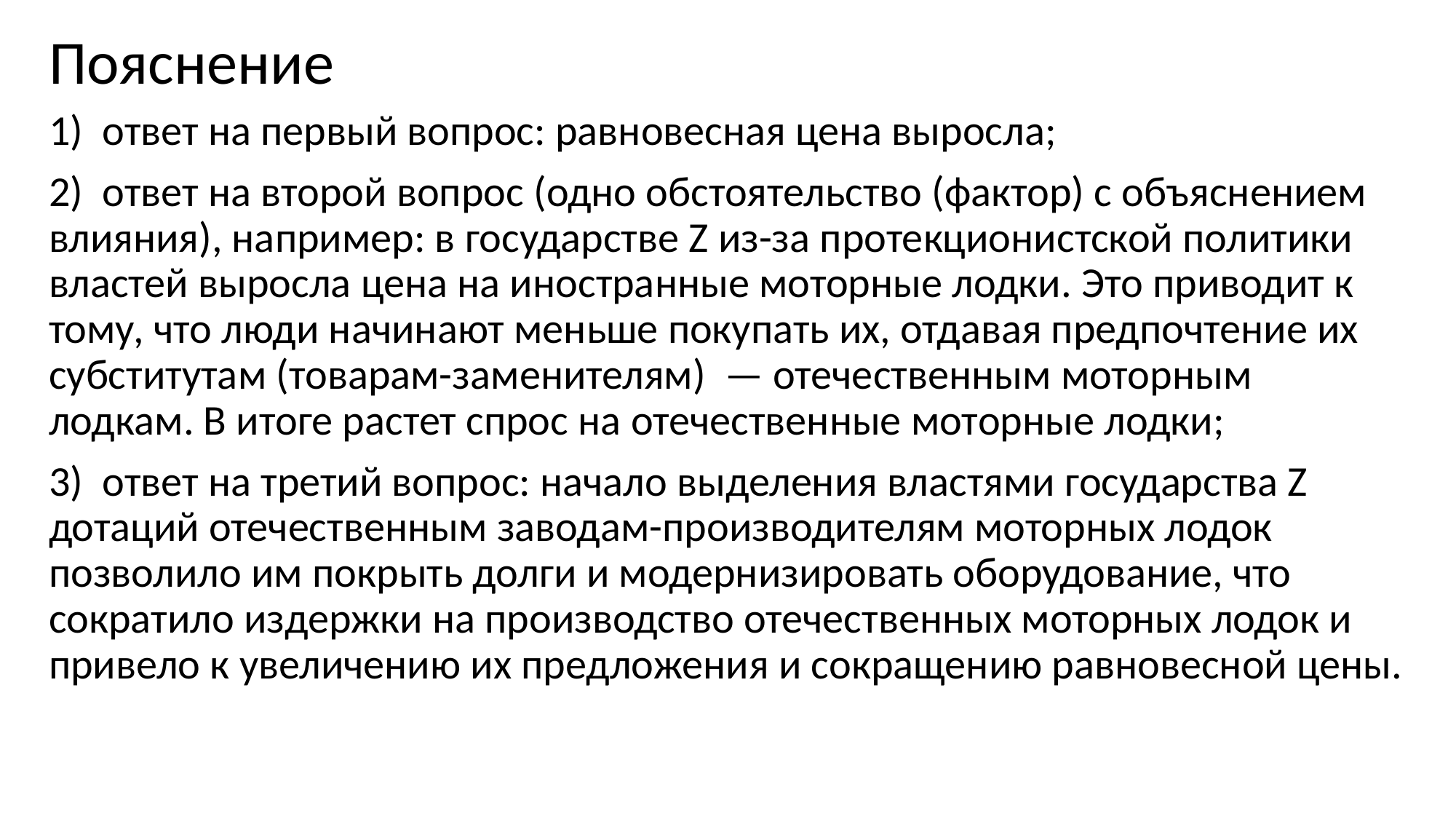

# Пояснение
1)  ответ на первый вопрос: равновесная цена выросла;
2)  ответ на второй вопрос (одно обстоятельство (фактор) с объяснением влияния), например: в государстве Z из-за протекционистской политики властей выросла цена на иностранные моторные лодки. Это приводит к тому, что люди начинают меньше покупать их, отдавая предпочтение их субститутам (товарам-заменителям)  — отечественным моторным лодкам. В итоге растет спрос на отечественные моторные лодки;
3)  ответ на третий вопрос: начало выделения властями государства Z дотаций отечественным заводам-производителям моторных лодок позволило им покрыть долги и модернизировать оборудование, что сократило издержки на производство отечественных моторных лодок и привело к увеличению их предложения и сокращению равновесной цены.